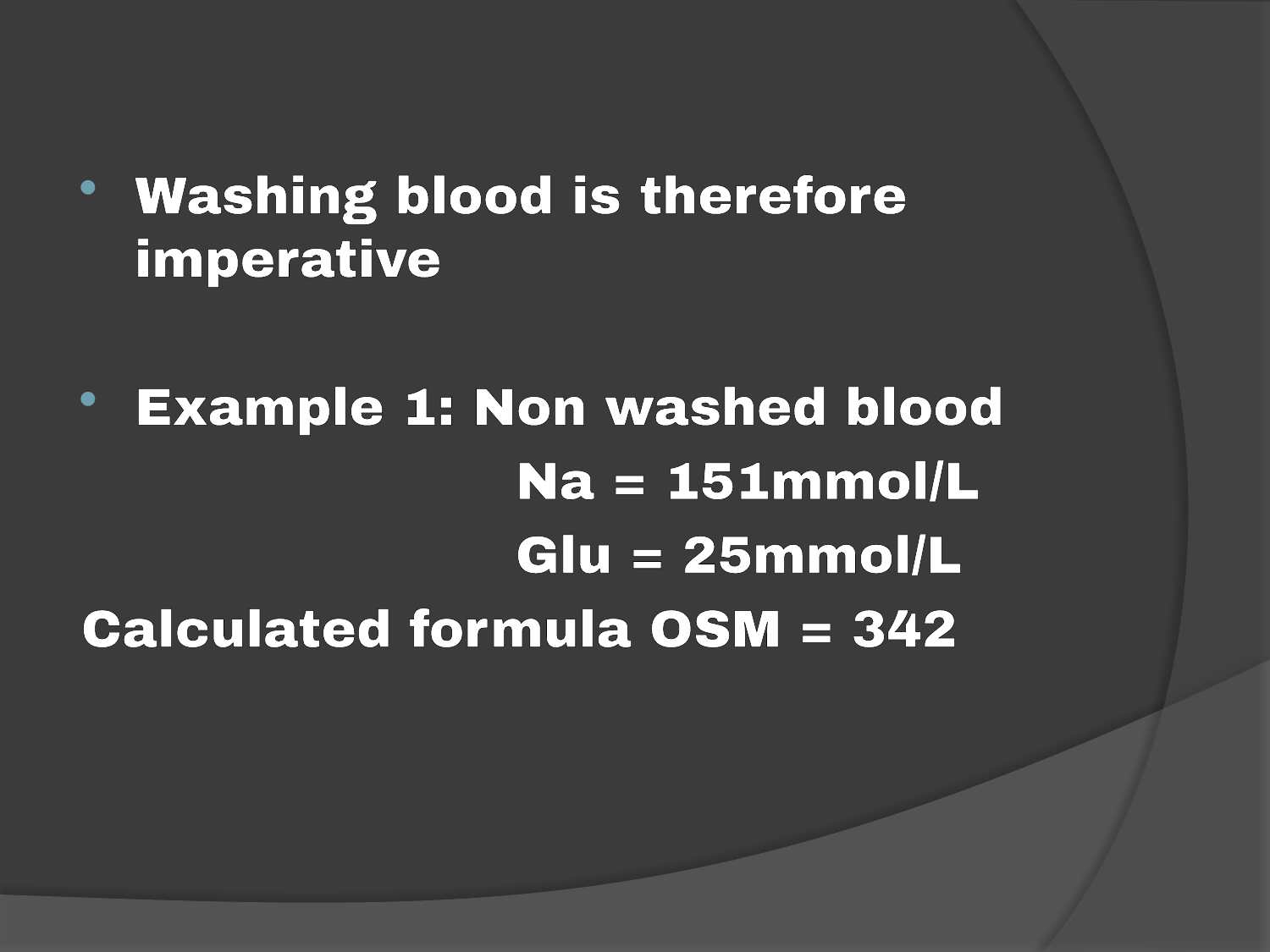

Washing blood is therefore imperative

Example 1: Non washed blood
				Na = 151mmol/L
				Glu = 25mmol/L
Calculated formula OSM = 342